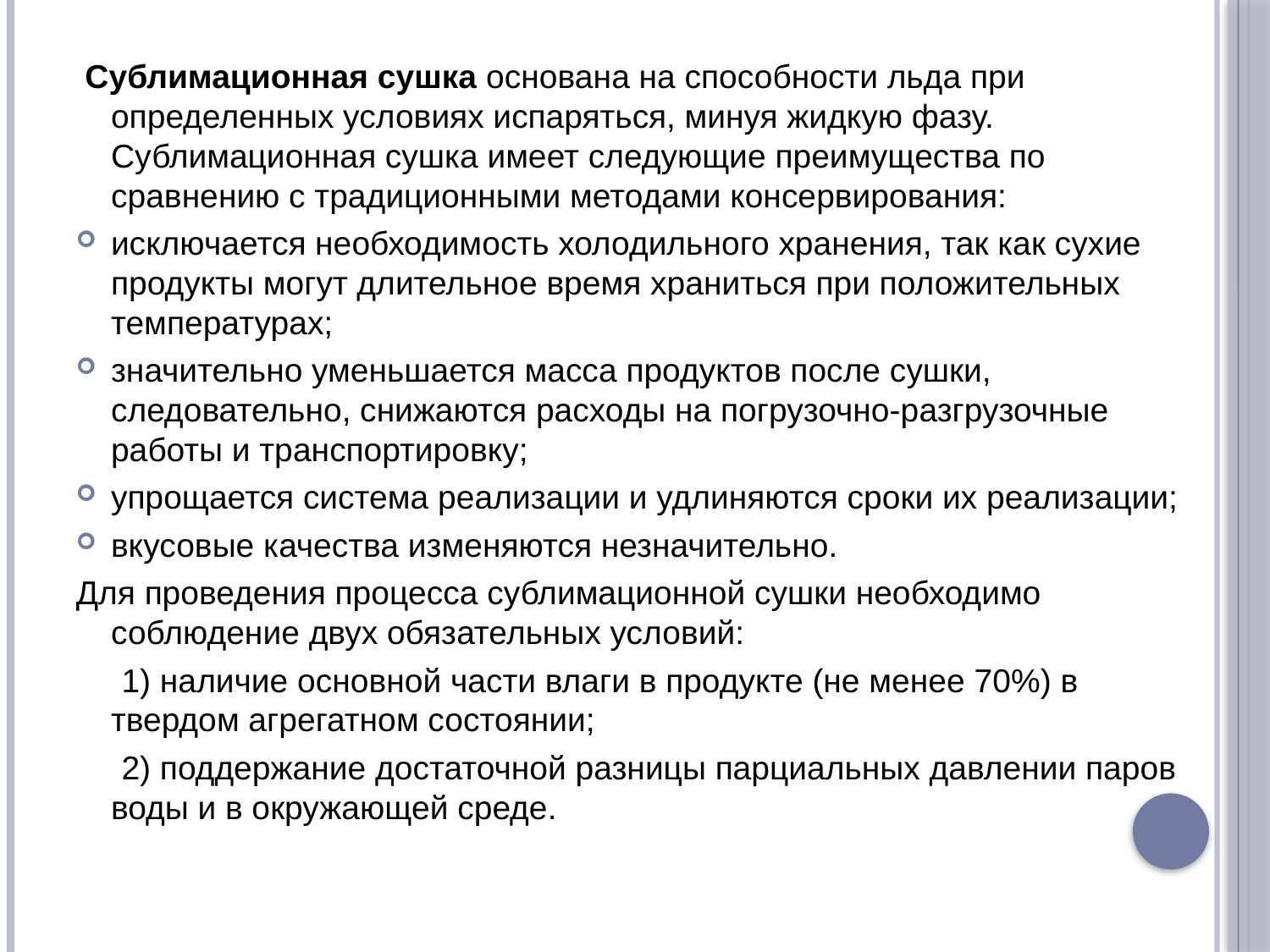

Сублимационная сушка основана на способности льда при определенных условиях испаряться, минуя жидкую фазу. Сублимационная сушка имеет следующие преимущества по сравнению с традиционными методами консервирования:
исключается необходимость холодильного хранения, так как сухие продукты могут длительное время храниться при положительных температурах;
значительно уменьшается масса продуктов после сушки, следовательно, снижаются расходы на погрузочно-разгрузочные работы и транспортировку;
упрощается система реализации и удлиняются сроки их реализации;
вкусовые качества изменяются незначительно.
Для проведения процесса сублимационной сушки необходимо соблюдение двух обязательных условий:
     1) наличие основной части влаги в продукте (не менее 70%) в твердом агрегатном состоянии;
     2) поддержание достаточной разницы парциальных давлении паров воды и в окружающей среде.